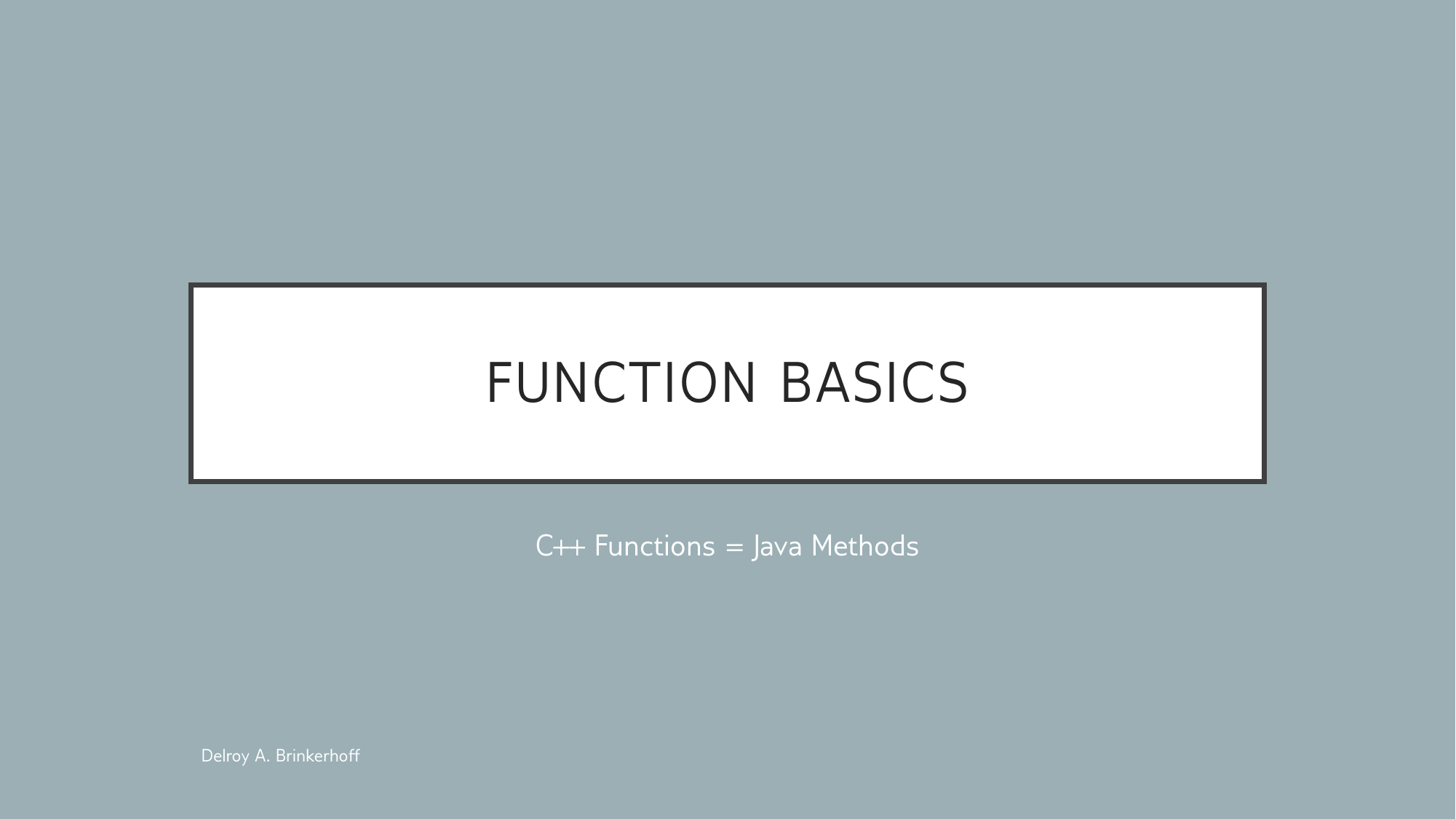

# Function Basics
C++ Functions = Java Methods
Delroy A. Brinkerhoff